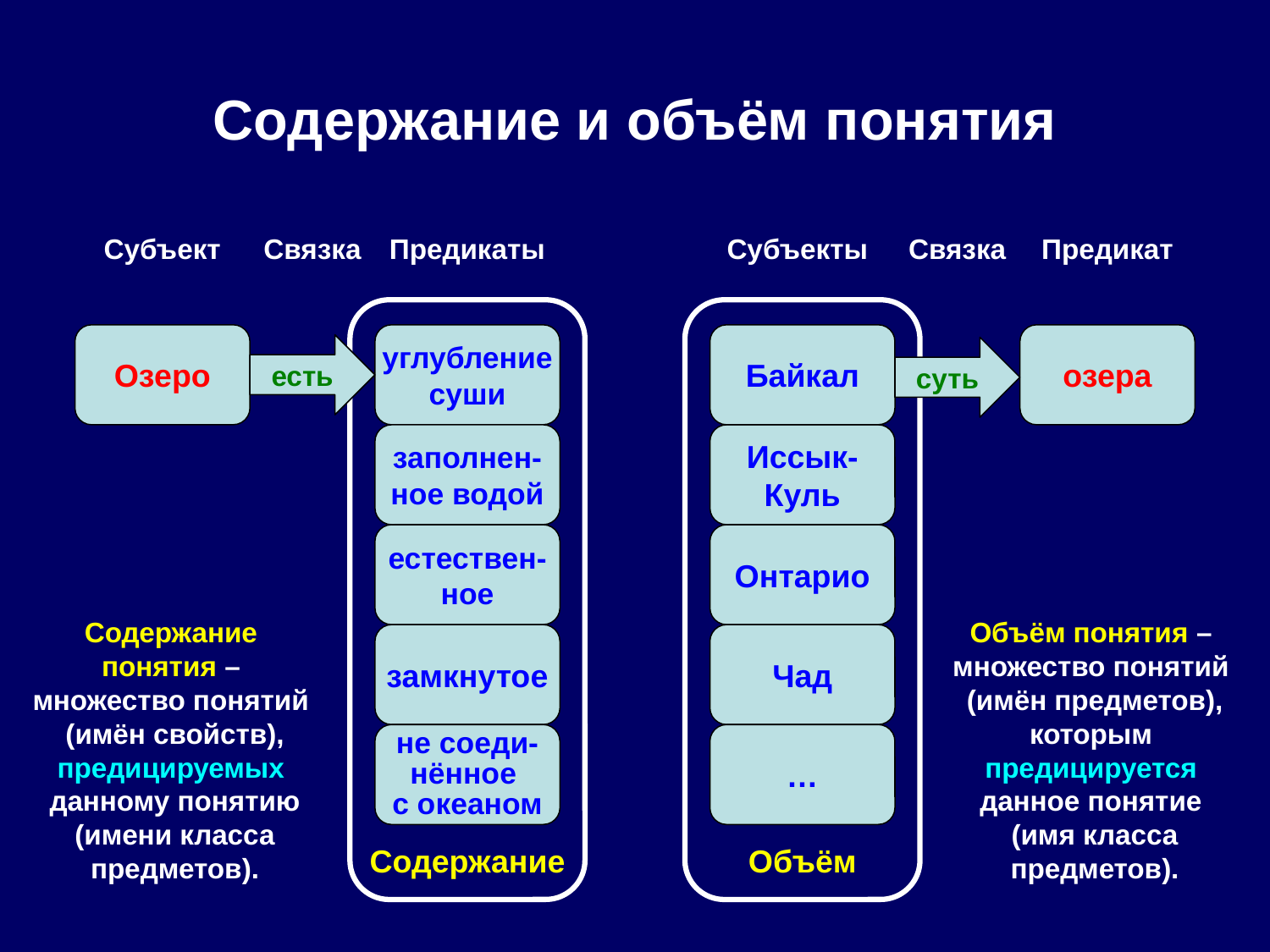

Содержание и объём понятия
Субъект
Связка

Предикаты
Субъекты
Связка

Предикат

Озеро
углубление
суши
Байкал
озеро

озера

есть
суть
заполнен-ное водой
Иссык-Куль
естествен-ное
Онтарио
Содержание
понятия –
множество понятий
(имён свойств),
предицируемых
данному понятию (имени класса предметов).
Объём понятия –
множество понятий
(имён предметов),
которым
предицируется
данное понятие
(имя класса предметов).
замкнутое
Чад
не соеди-нённое
с океаном
…
Содержание
Объём